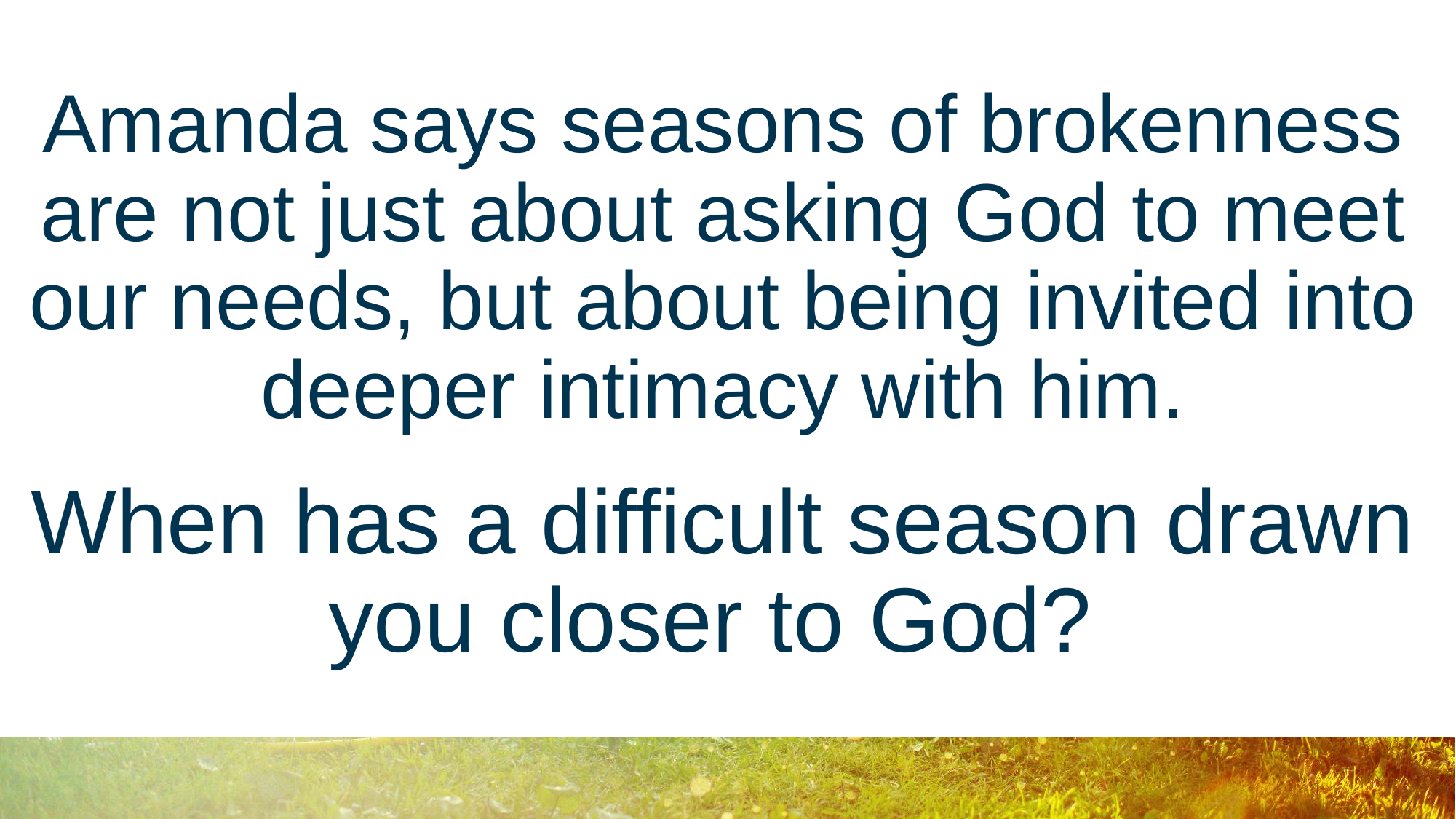

# Amanda says seasons of brokenness are not just about asking God to meet our needs, but about being invited into deeper intimacy with him. When has a difficult season drawn you closer to God?